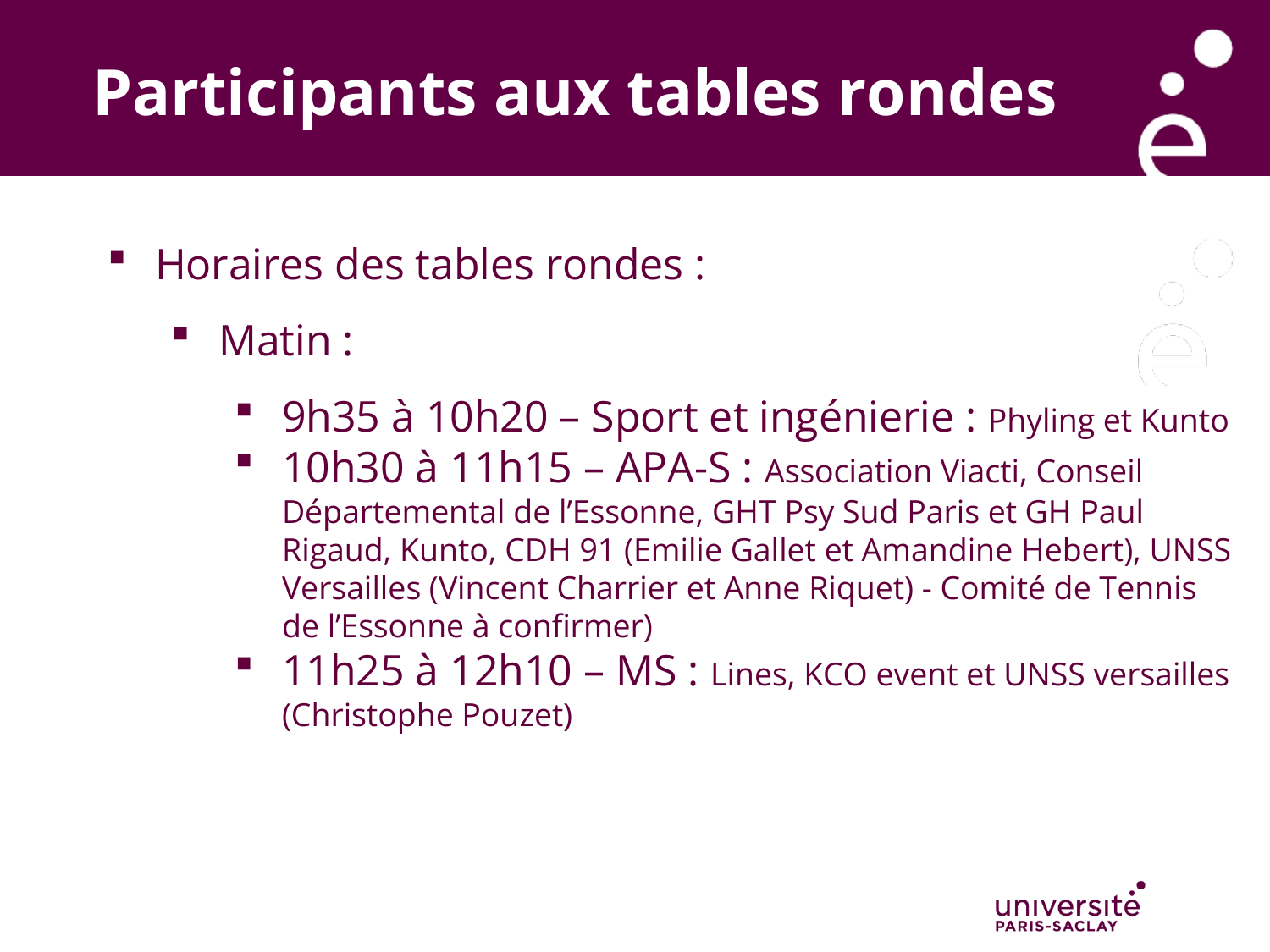

Participants aux tables rondes
Horaires des tables rondes :
Matin :
9h35 à 10h20 – Sport et ingénierie : Phyling et Kunto
10h30 à 11h15 – APA-S : Association Viacti, Conseil Départemental de l’Essonne, GHT Psy Sud Paris et GH Paul Rigaud, Kunto, CDH 91 (Emilie Gallet et Amandine Hebert), UNSS Versailles (Vincent Charrier et Anne Riquet) - Comité de Tennis de l’Essonne à confirmer)
11h25 à 12h10 – MS : Lines, KCO event et UNSS versailles (Christophe Pouzet)